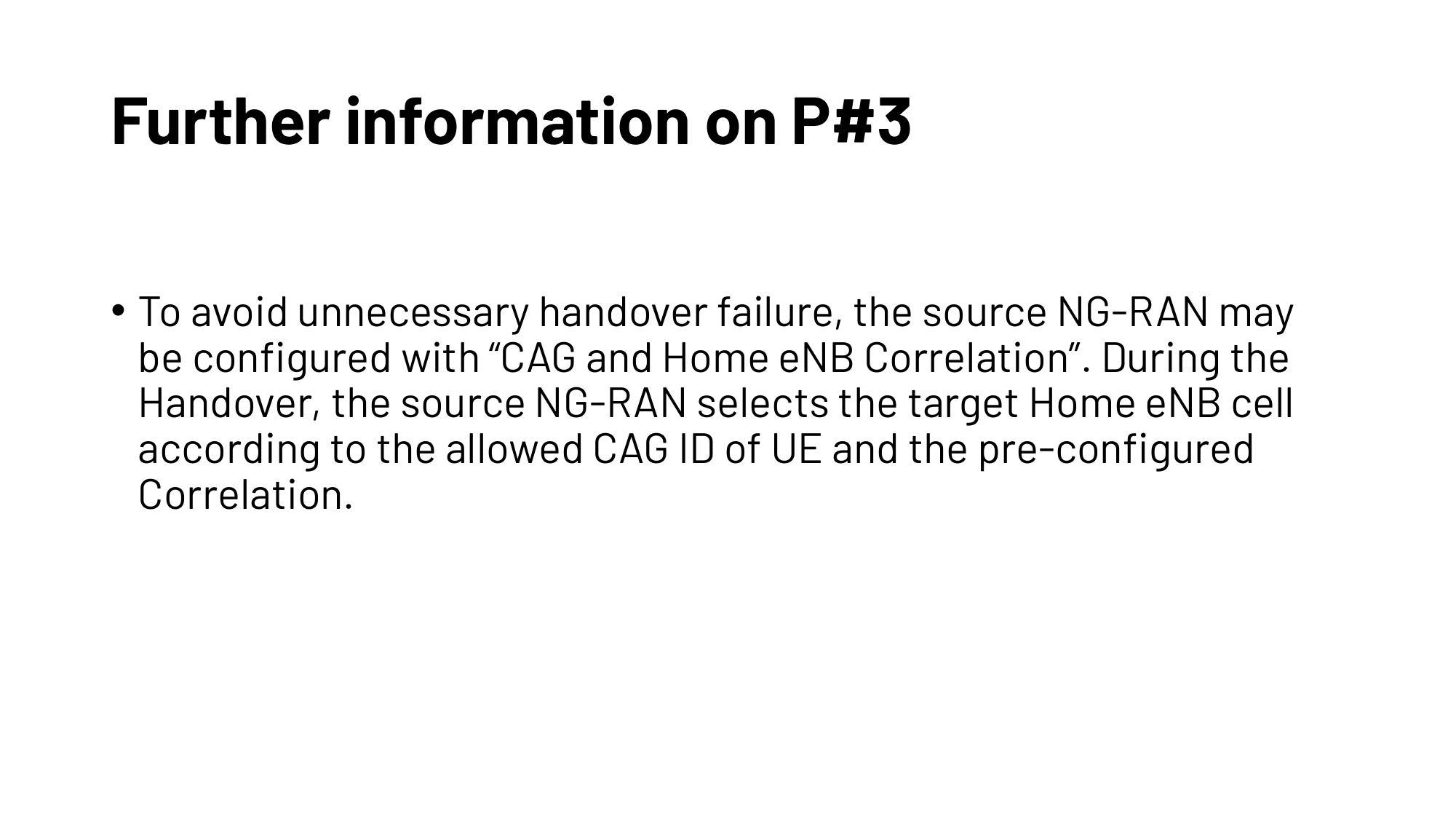

# Further information on P#3

To avoid unnecessary handover failure, the source NG-RAN may be configured with “CAG and Home eNB Correlation”. During the Handover, the source NG-RAN selects the target Home eNB cell according to the allowed CAG ID of UE and the pre-configured Correlation.